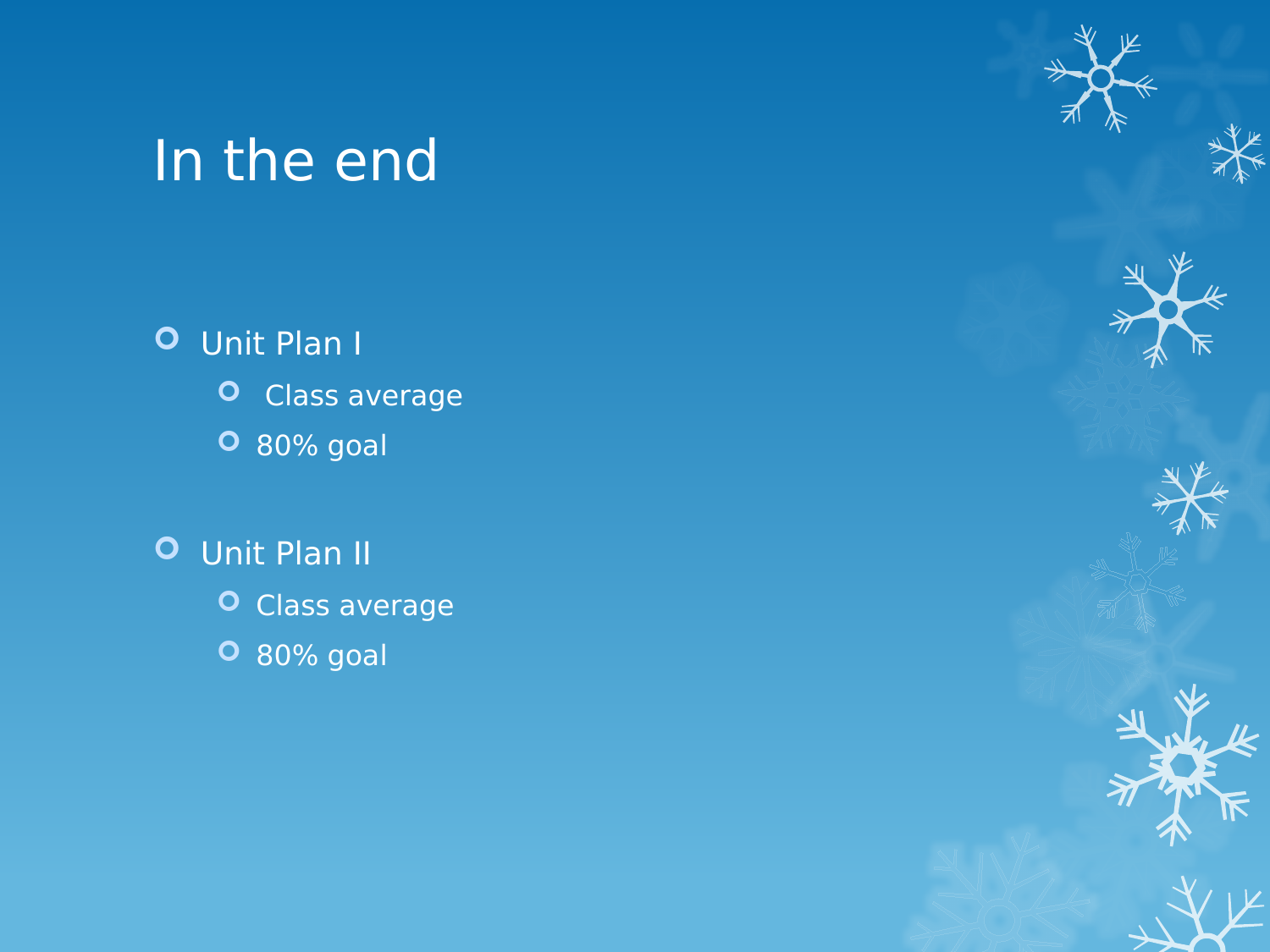

# In the end
Unit Plan I
 Class average
80% goal

Unit Plan II
Class average
80% goal